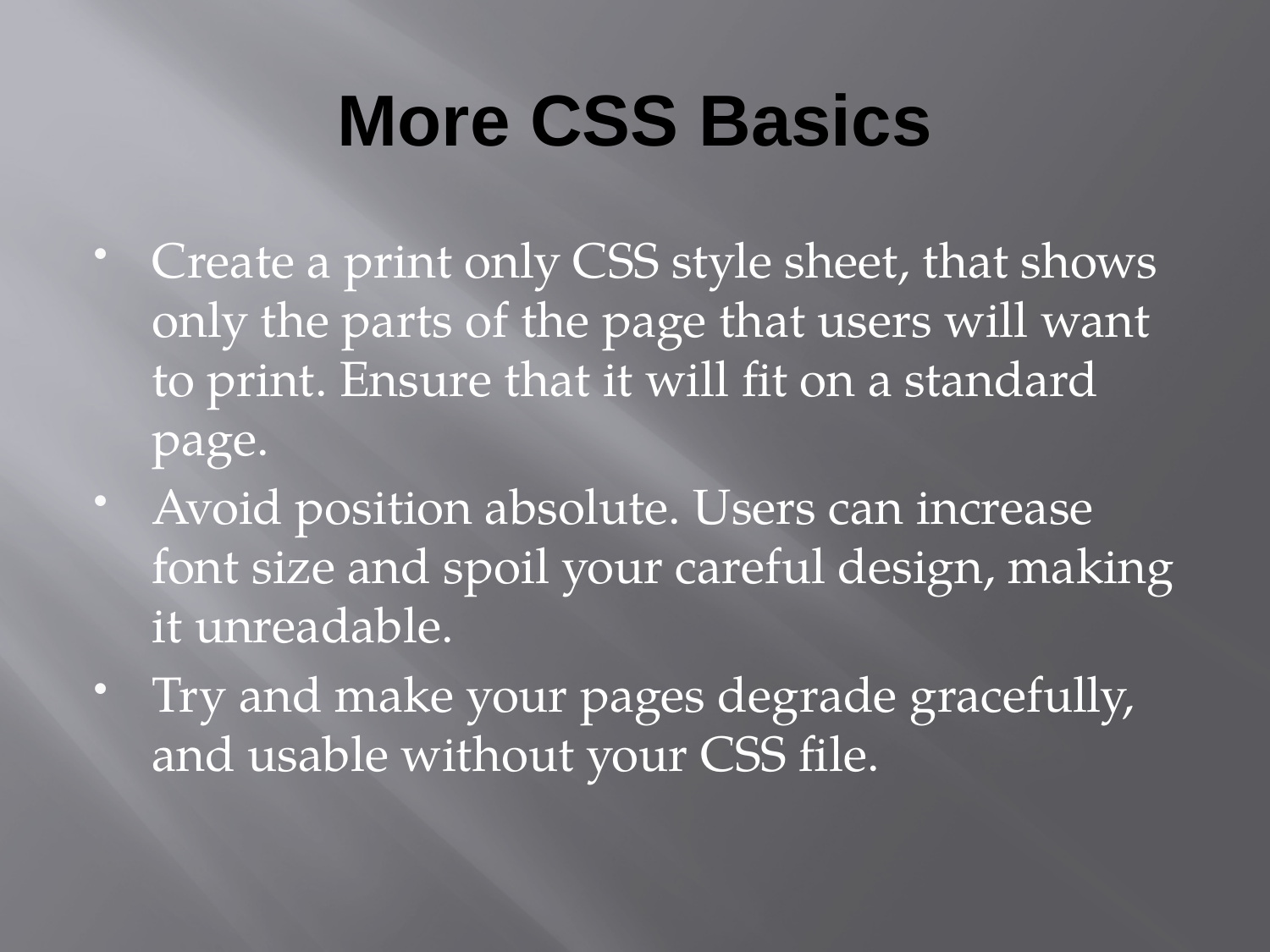

# More CSS Basics
Create a print only CSS style sheet, that shows only the parts of the page that users will want to print. Ensure that it will fit on a standard page.
Avoid position absolute. Users can increase font size and spoil your careful design, making it unreadable.
Try and make your pages degrade gracefully, and usable without your CSS file.